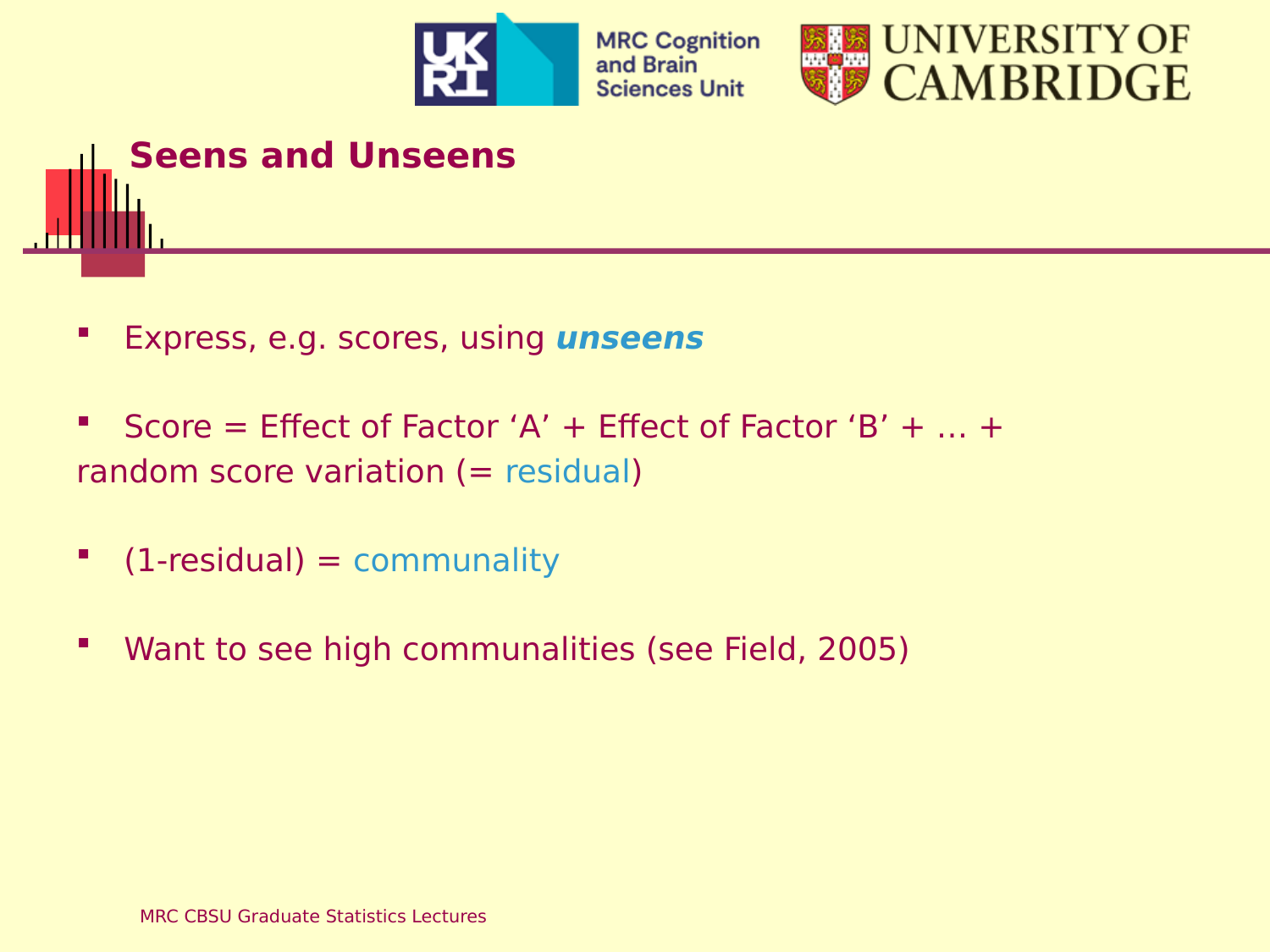

# Seens and Unseens

Express, e.g. scores, using unseens

Score = Effect of Factor ‘A’ + Effect of Factor ‘B’ + … +
random score variation (= residual)

(1-residual) = communality

Want to see high communalities (see Field, 2005)

MRC CBSU Graduate Statistics Lectures